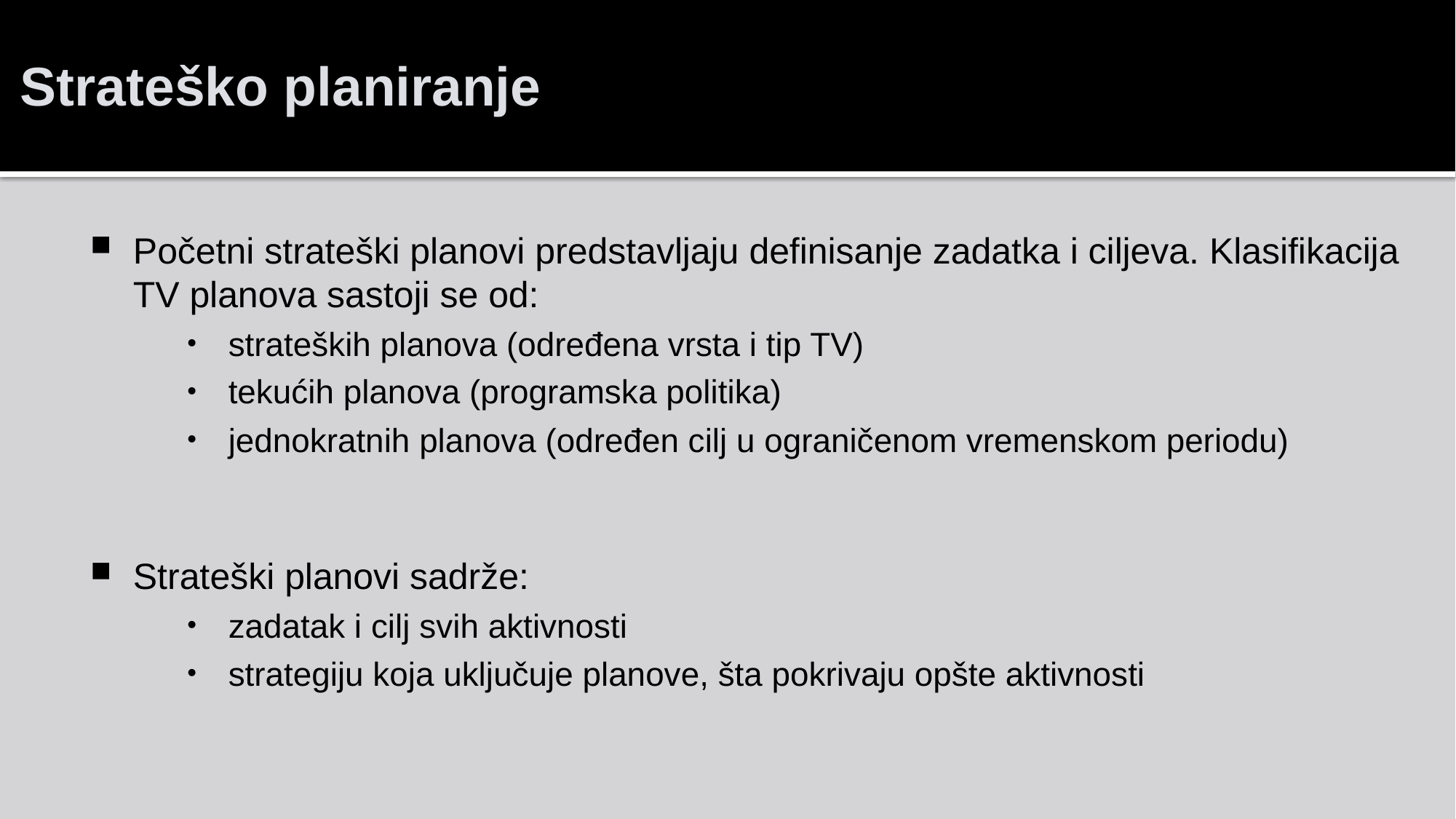

# Strateško planiranje

Početni strateški planovi predstavljaju definisanje zadatka i ciljeva. Klasifikacija TV planova sastoji se od:
strateških planova (određena vrsta i tip TV)
tekućih planova (programska politika)
jednokratnih planova (određen cilj u ograničenom vremenskom periodu)

Strateški planovi sadrže:
zadatak i cilj svih aktivnosti
strategiju koja uključuje planove, šta pokrivaju opšte aktivnosti